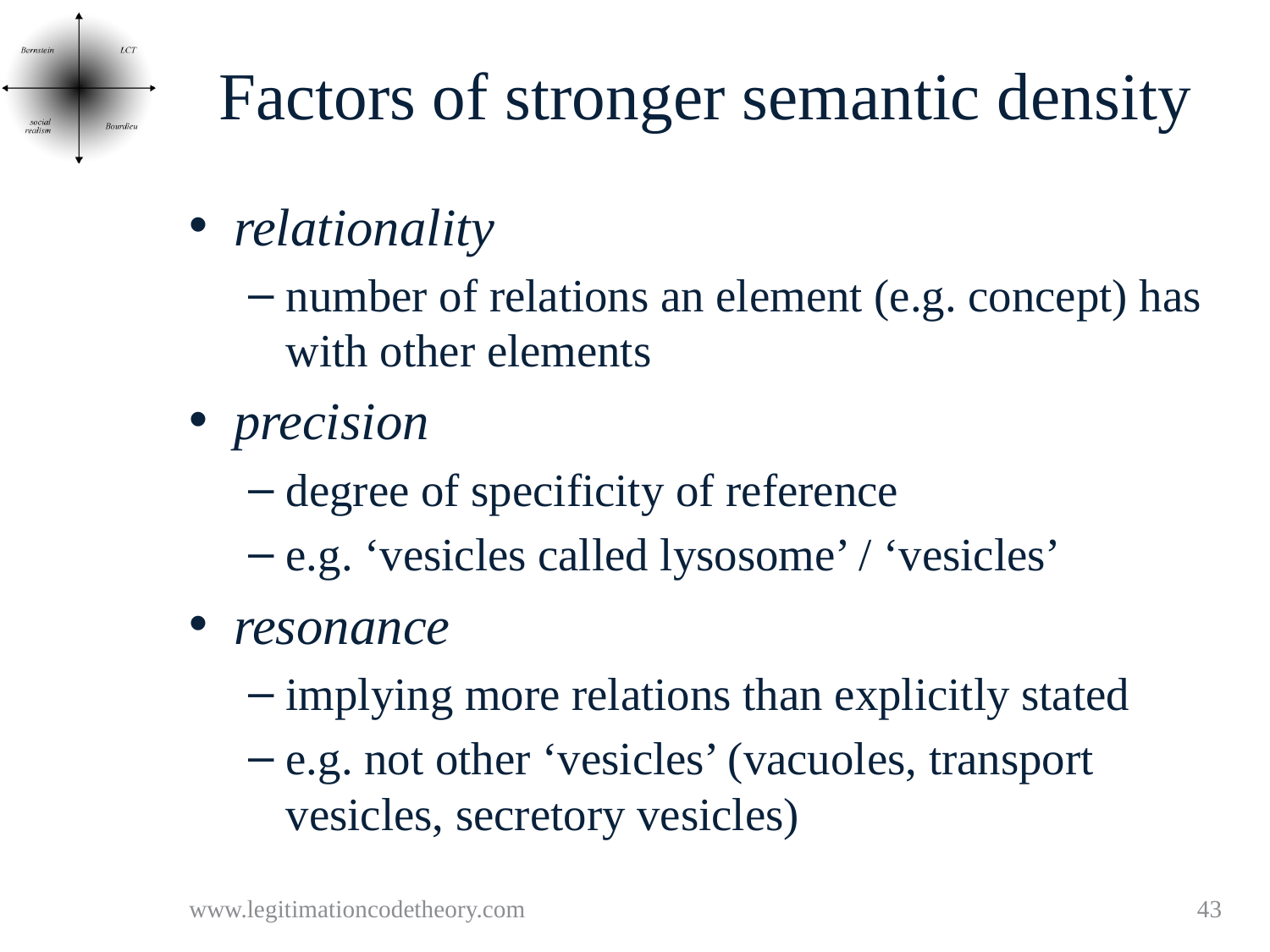

# Factors of stronger semantic density

relationality
number of relations an element (e.g. concept) has with other elements
precision
degree of specificity of reference
e.g. ‘vesicles called lysosome’ / ‘vesicles’
resonance
implying more relations than explicitly stated
e.g. not other ‘vesicles’ (vacuoles, transport vesicles, secretory vesicles)
www.legitimationcodetheory.com
43